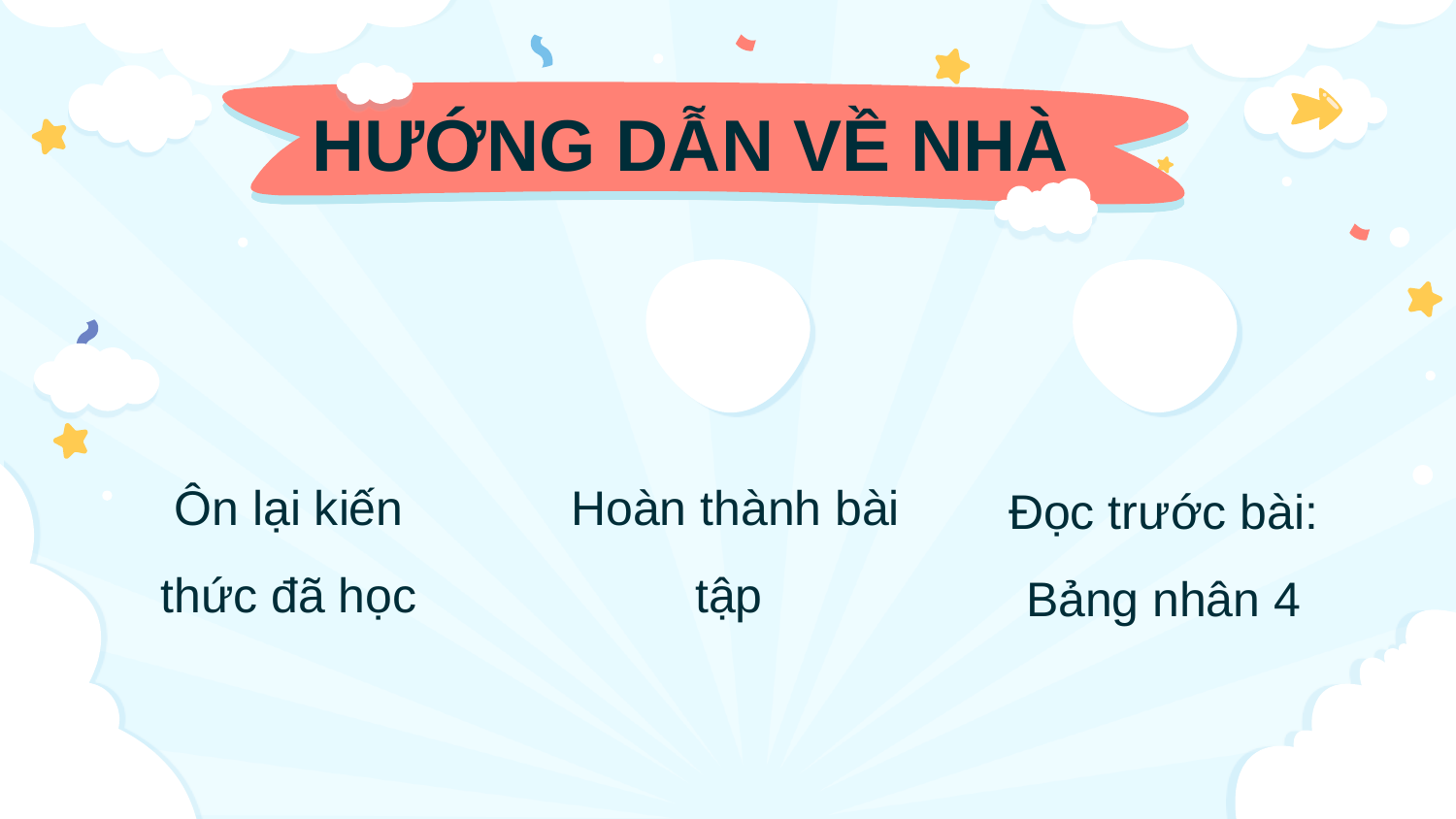

HƯỚNG DẪN VỀ NHÀ

Ôn lại kiến thức đã học
Hoàn thành bài tập
Đọc trước bài: Bảng nhân 4